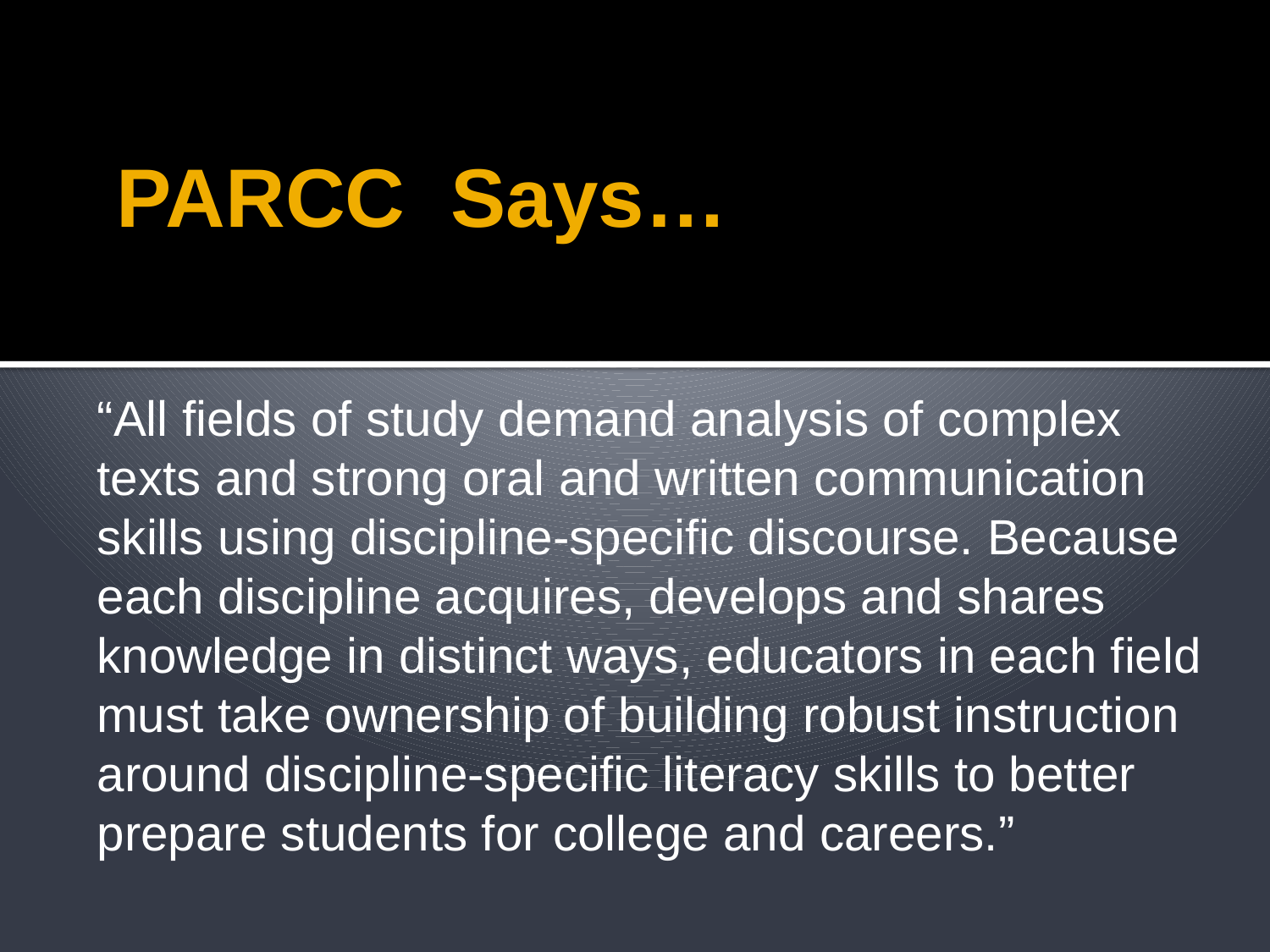

# PARCC  Says…
“All fields of study demand analysis of complex texts and strong oral and written communication skills using discipline-specific discourse. Because each discipline acquires, develops and shares knowledge in distinct ways, educators in each field must take ownership of building robust instruction around discipline-specific literacy skills to better prepare students for college and careers.”